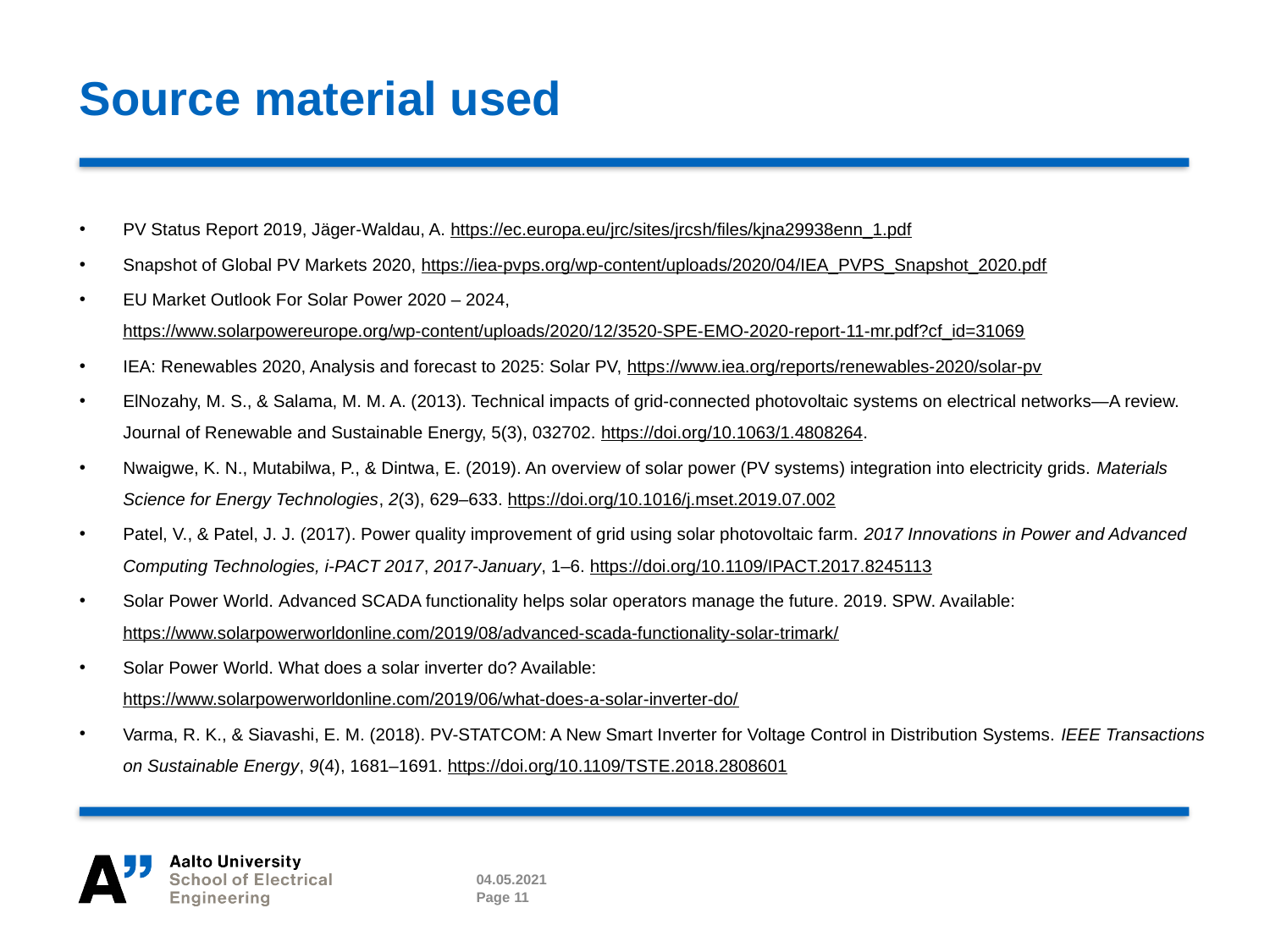

# Source material used
PV Status Report 2019, Jäger-Waldau, A. https://ec.europa.eu/jrc/sites/jrcsh/files/kjna29938enn_1.pdf
Snapshot of Global PV Markets 2020, https://iea-pvps.org/wp-content/uploads/2020/04/IEA_PVPS_Snapshot_2020.pdf
EU Market Outlook For Solar Power 2020 – 2024, https://www.solarpowereurope.org/wp-content/uploads/2020/12/3520-SPE-EMO-2020-report-11-mr.pdf?cf_id=31069
IEA: Renewables 2020, Analysis and forecast to 2025: Solar PV, https://www.iea.org/reports/renewables-2020/solar-pv
ElNozahy, M. S., & Salama, M. M. A. (2013). Technical impacts of grid-connected photovoltaic systems on electrical networks—A review. Journal of Renewable and Sustainable Energy, 5(3), 032702. https://doi.org/10.1063/1.4808264.
Nwaigwe, K. N., Mutabilwa, P., & Dintwa, E. (2019). An overview of solar power (PV systems) integration into electricity grids. Materials Science for Energy Technologies, 2(3), 629–633. https://doi.org/10.1016/j.mset.2019.07.002
Patel, V., & Patel, J. J. (2017). Power quality improvement of grid using solar photovoltaic farm. 2017 Innovations in Power and Advanced Computing Technologies, i-PACT 2017, 2017-January, 1–6. https://doi.org/10.1109/IPACT.2017.8245113
Solar Power World. Advanced SCADA functionality helps solar operators manage the future. 2019. SPW. Available: https://www.solarpowerworldonline.com/2019/08/advanced-scada-functionality-solar-trimark/
Solar Power World. What does a solar inverter do? Available: https://www.solarpowerworldonline.com/2019/06/what-does-a-solar-inverter-do/
Varma, R. K., & Siavashi, E. M. (2018). PV-STATCOM: A New Smart Inverter for Voltage Control in Distribution Systems. IEEE Transactions on Sustainable Energy, 9(4), 1681–1691. https://doi.org/10.1109/TSTE.2018.2808601

04.05.2021

Page 11